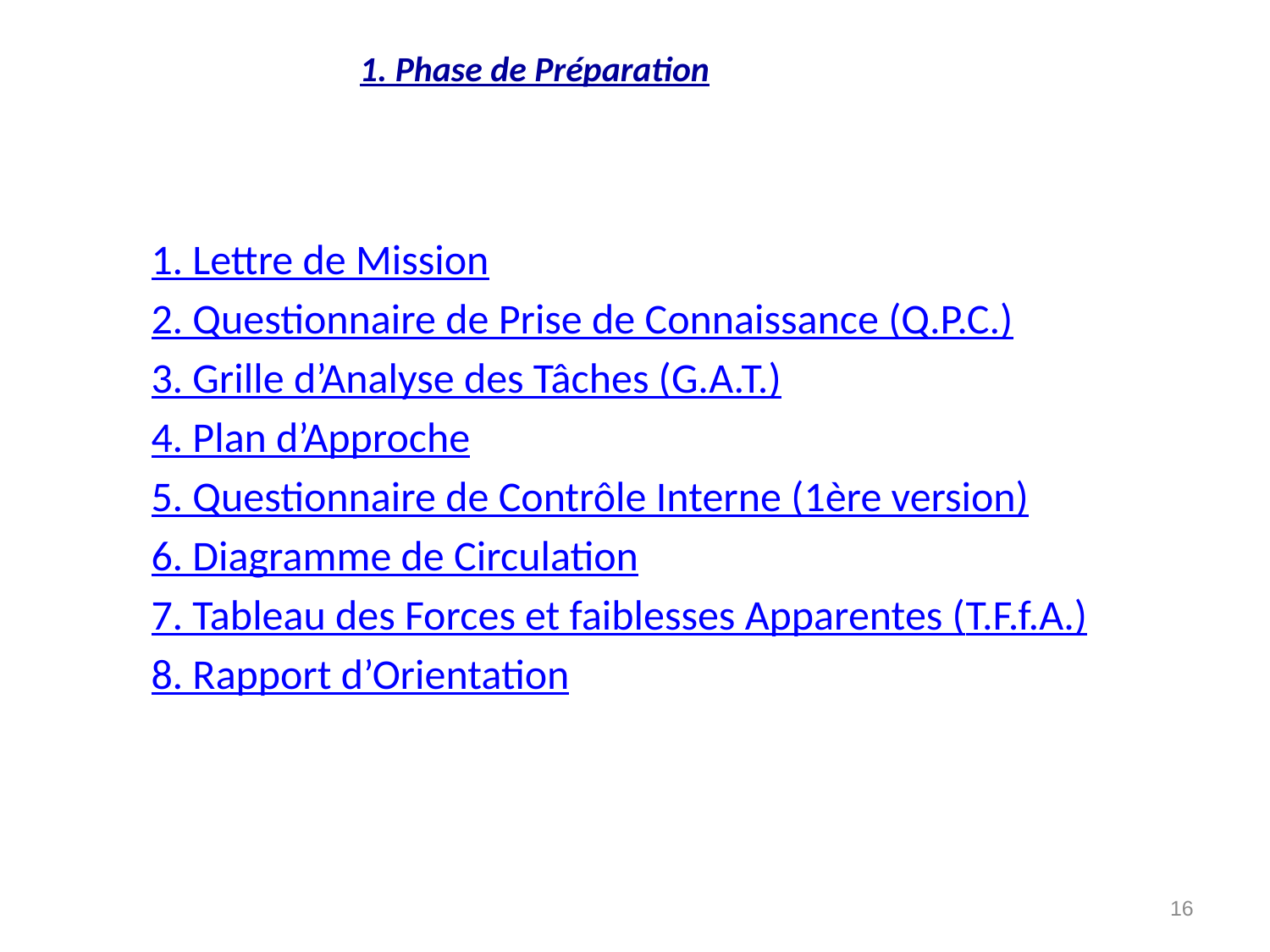

1. Phase de Préparation
1. Lettre de Mission
2. Questionnaire de Prise de Connaissance (Q.P.C.)
3. Grille d’Analyse des Tâches (G.A.T.)
4. Plan d’Approche
5. Questionnaire de Contrôle Interne (1ère version)
6. Diagramme de Circulation
7. Tableau des Forces et faiblesses Apparentes (T.F.f.A.)
8. Rapport d’Orientation
16